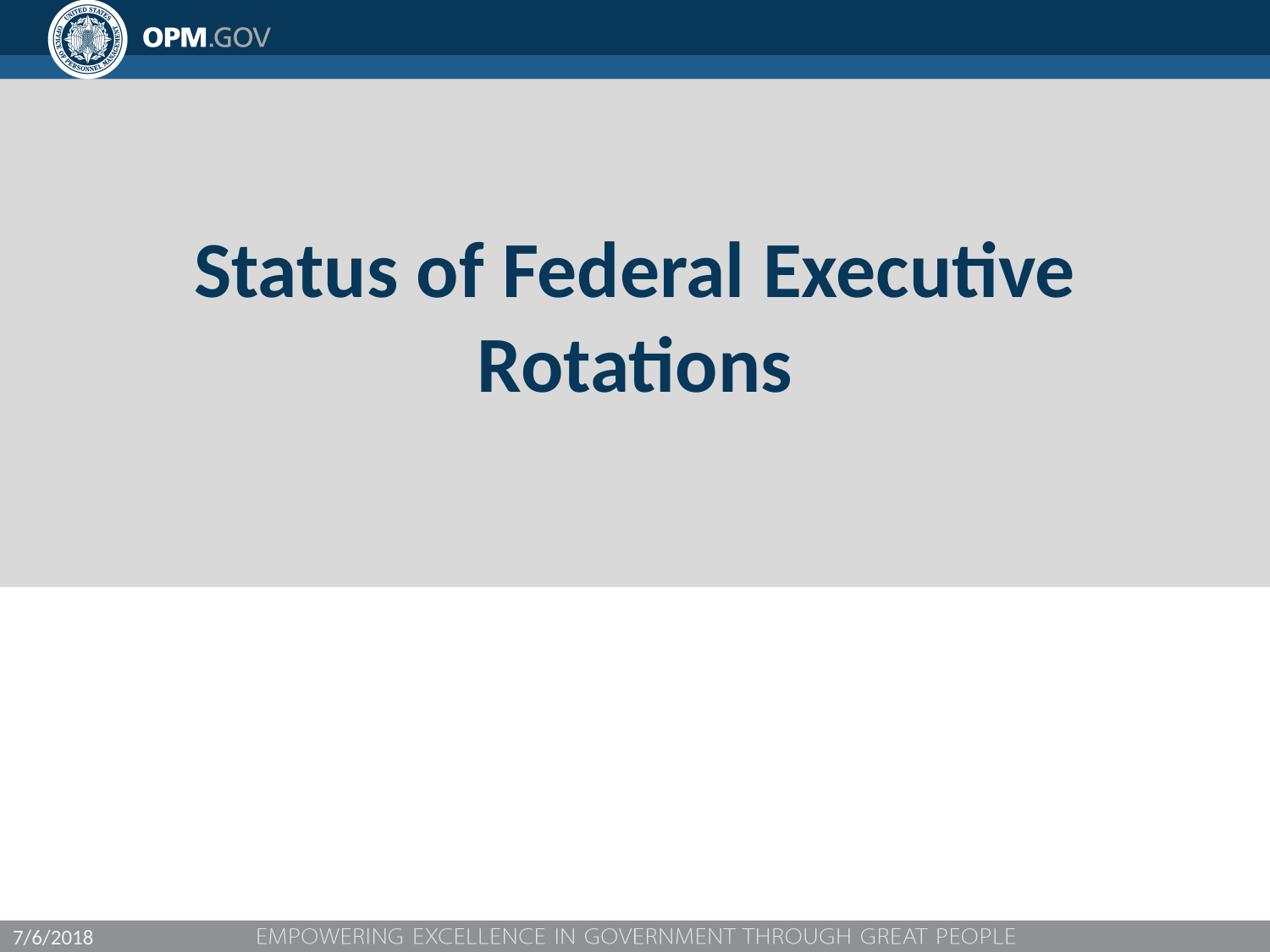

# Status of Federal Executive Rotations
7/6/2018
3